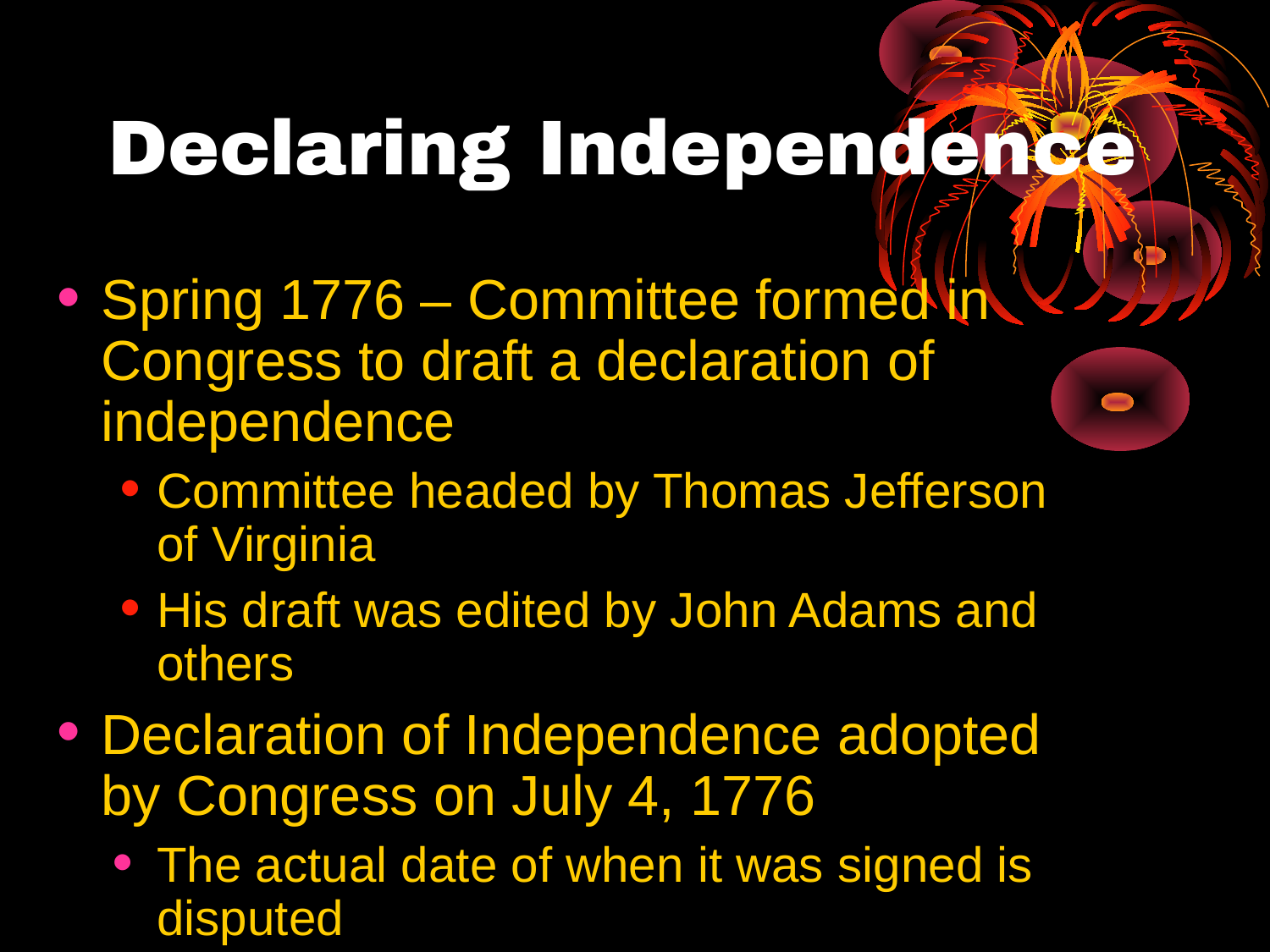

Declaring Independence
Spring 1776 – Committee formed in Congress to draft a declaration of independence
Committee headed by Thomas Jefferson of Virginia
His draft was edited by John Adams and others
Declaration of Independence adopted by Congress on July 4, 1776
The actual date of when it was signed is disputed